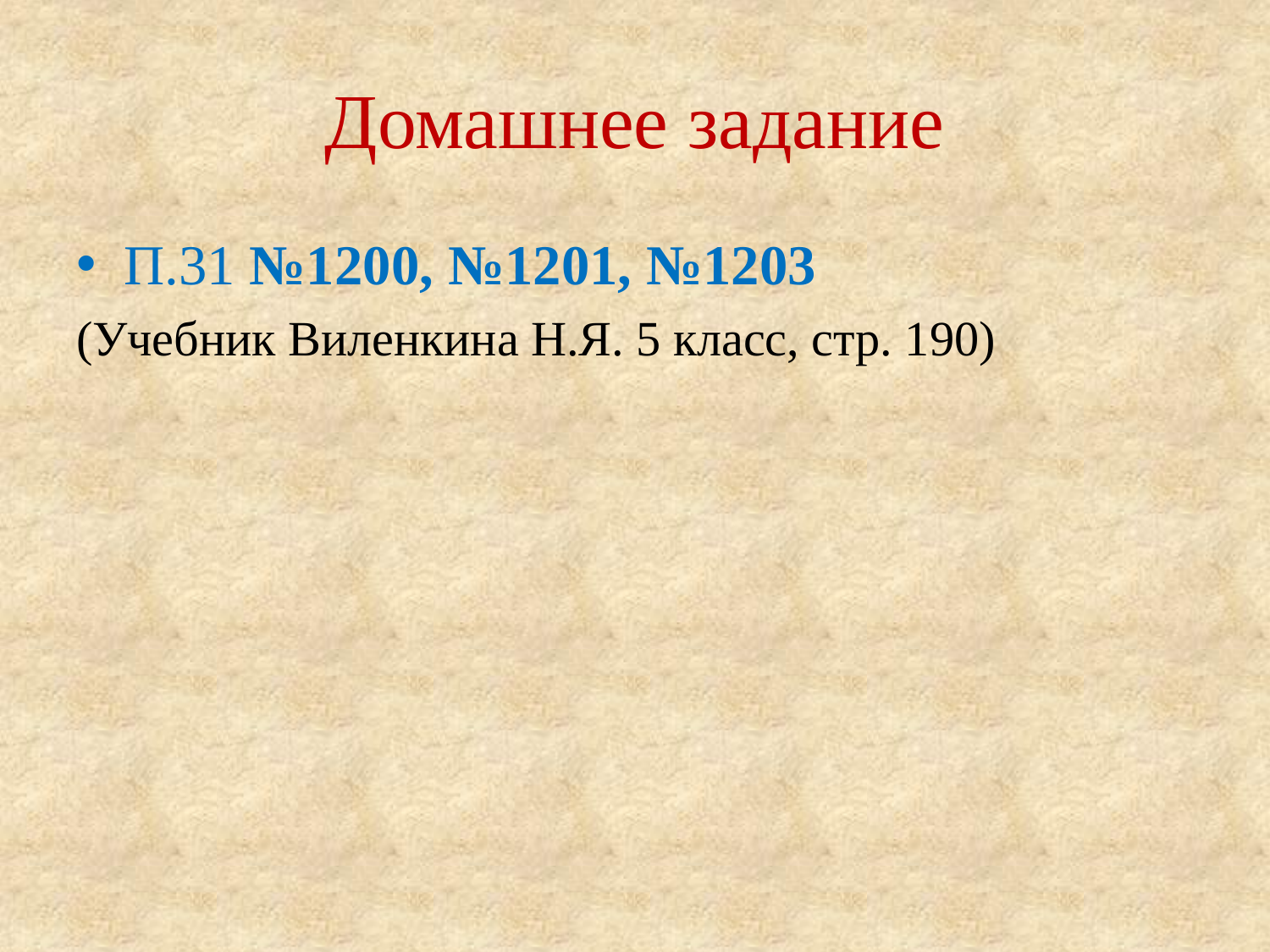

# Домашнее задание
П.31 №1200, №1201, №1203
(Учебник Виленкина Н.Я. 5 класс, стр. 190)